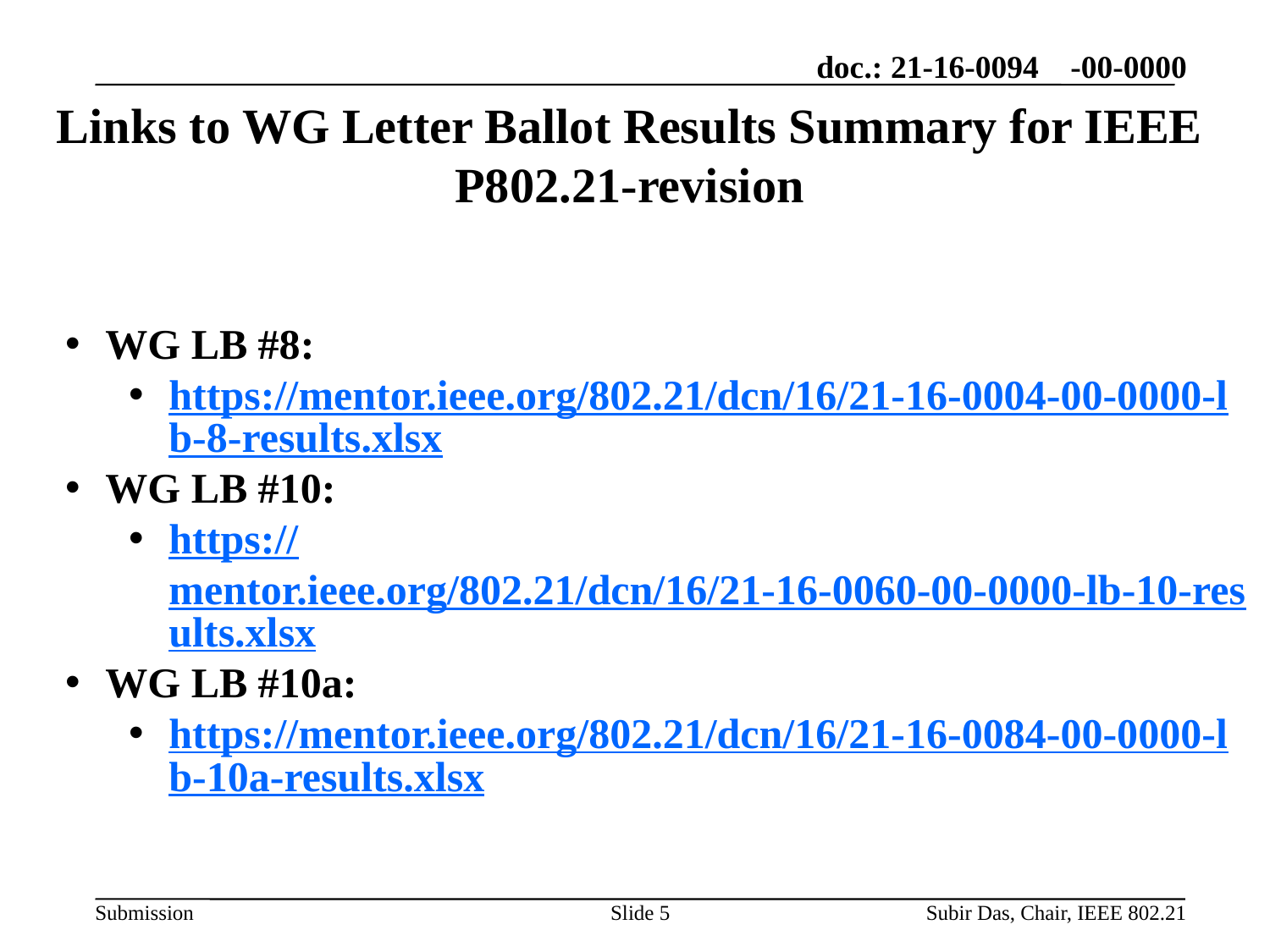

# Links to WG Letter Ballot Results Summary for IEEE P802.21-revision

WG LB #8:
https://mentor.ieee.org/802.21/dcn/16/21-16-0004-00-0000-lb-8-results.xlsx
WG LB #10:
https://mentor.ieee.org/802.21/dcn/16/21-16-0060-00-0000-lb-10-results.xlsx
WG LB #10a:
https://mentor.ieee.org/802.21/dcn/16/21-16-0084-00-0000-lb-10a-results.xlsx
Slide 5
Subir Das, Chair, IEEE 802.21